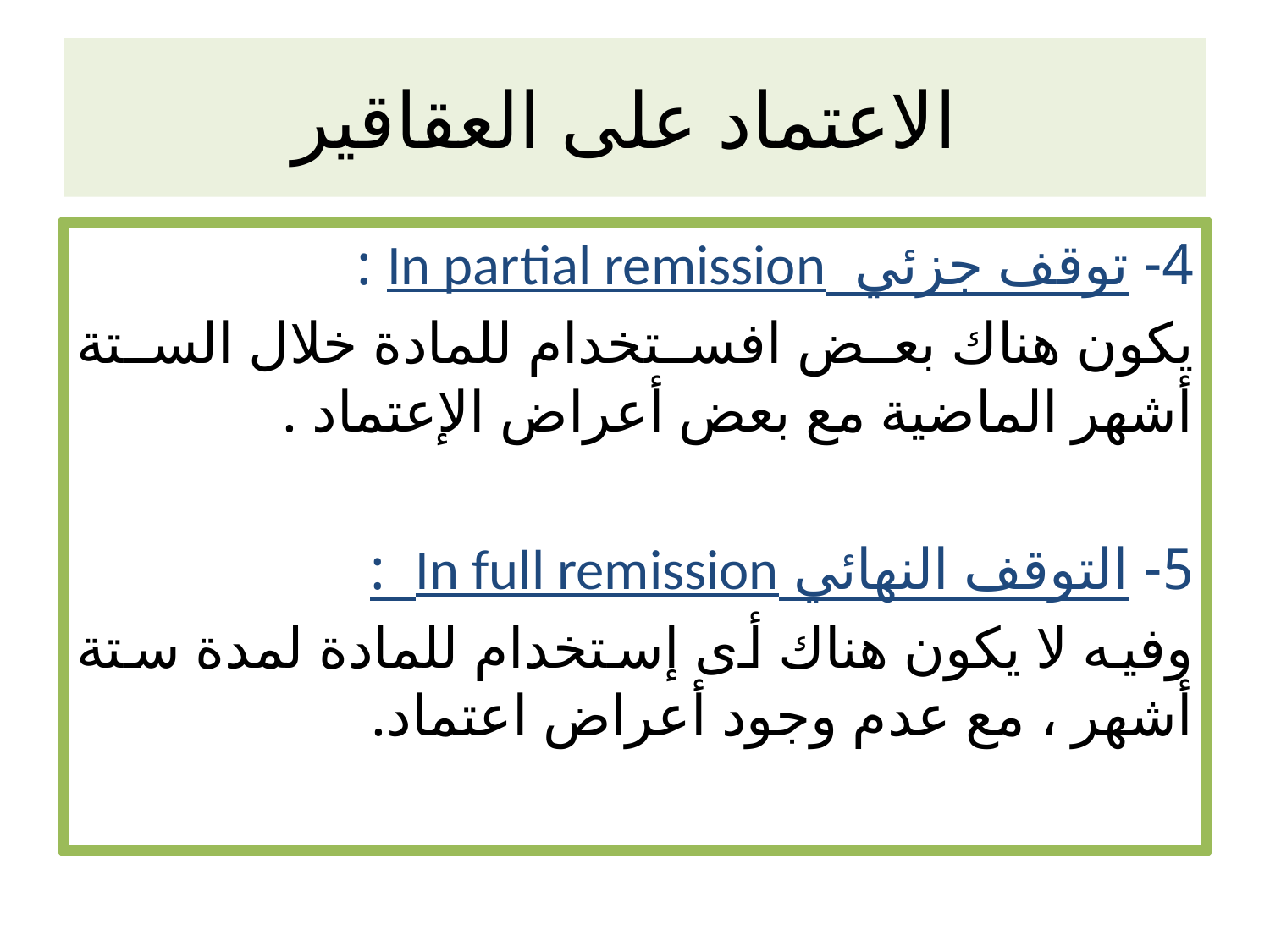

# الاعتماد على العقاقير
4- توقف جزئي  In partial remission :
يكون هناك بعض افستخدام للمادة خلال الستة أشهر الماضية مع بعض أعراض الإعتماد .

5- التوقف النهائي In full remission  :
وفيه لا يكون هناك أى إستخدام للمادة لمدة ستة أشهر ، مع عدم وجود أعراض اعتماد.